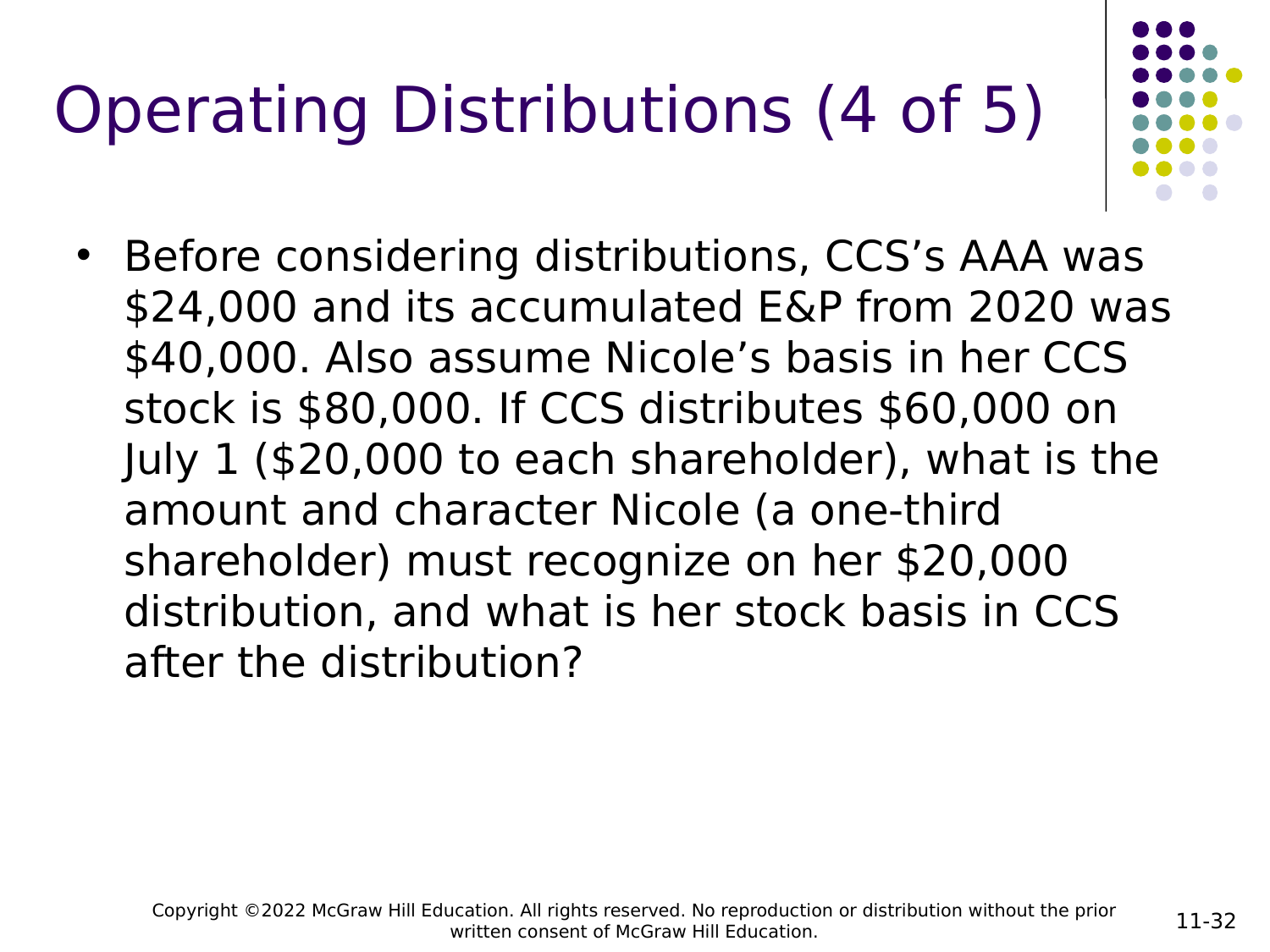

# Operating Distributions (4 of 5)
Before considering distributions, CCS’s AAA was $24,000 and its accumulated E&P from 2020 was $40,000. Also assume Nicole’s basis in her CCS stock is $80,000. If CCS distributes $60,000 on July 1 ($20,000 to each shareholder), what is the amount and character Nicole (a one-third shareholder) must recognize on her $20,000 distribution, and what is her stock basis in CCS after the distribution?